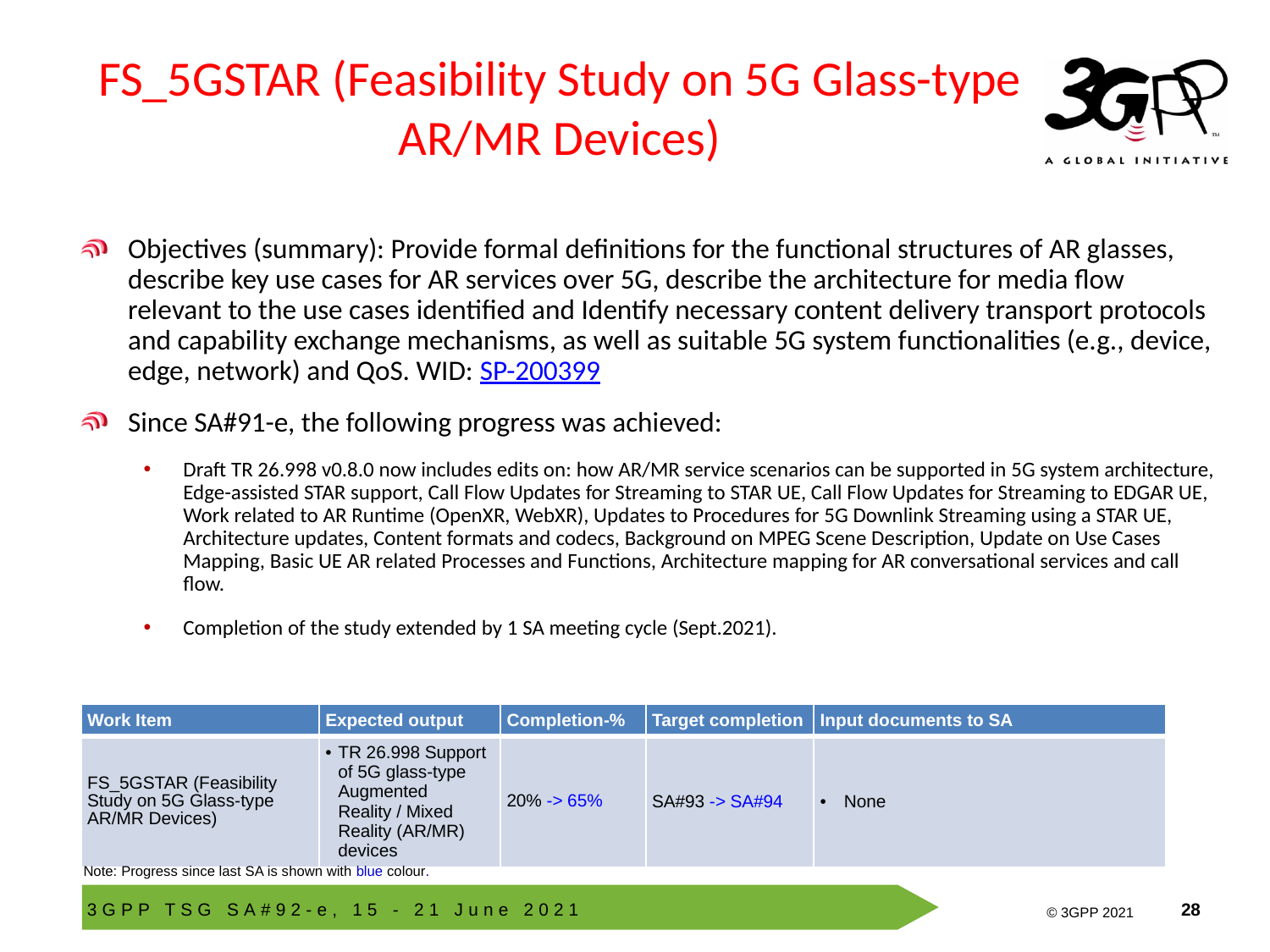

# FS_5GSTAR (Feasibility Study on 5G Glass-type AR/MR Devices)
Objectives (summary): Provide formal definitions for the functional structures of AR glasses, describe key use cases for AR services over 5G, describe the architecture for media flow relevant to the use cases identified and Identify necessary content delivery transport protocols and capability exchange mechanisms, as well as suitable 5G system functionalities (e.g., device, edge, network) and QoS. WID: SP-200399
Since SA#91-e, the following progress was achieved:
Draft TR 26.998 v0.8.0 now includes edits on: how AR/MR service scenarios can be supported in 5G system architecture, Edge-assisted STAR support, Call Flow Updates for Streaming to STAR UE, Call Flow Updates for Streaming to EDGAR UE, Work related to AR Runtime (OpenXR, WebXR), Updates to Procedures for 5G Downlink Streaming using a STAR UE, Architecture updates, Content formats and codecs, Background on MPEG Scene Description, Update on Use Cases Mapping, Basic UE AR related Processes and Functions, Architecture mapping for AR conversational services and call flow.
Completion of the study extended by 1 SA meeting cycle (Sept.2021).
| Work Item | Expected output | Completion-% | Target completion | Input documents to SA |
| --- | --- | --- | --- | --- |
| FS\_5GSTAR (Feasibility Study on 5G Glass-type AR/MR Devices) | TR 26.998 Support of 5G glass-type Augmented Reality / Mixed Reality (AR/MR) devices | 20% -> 65% | SA#93 -> SA#94 | None |
Note: Progress since last SA is shown with blue colour.